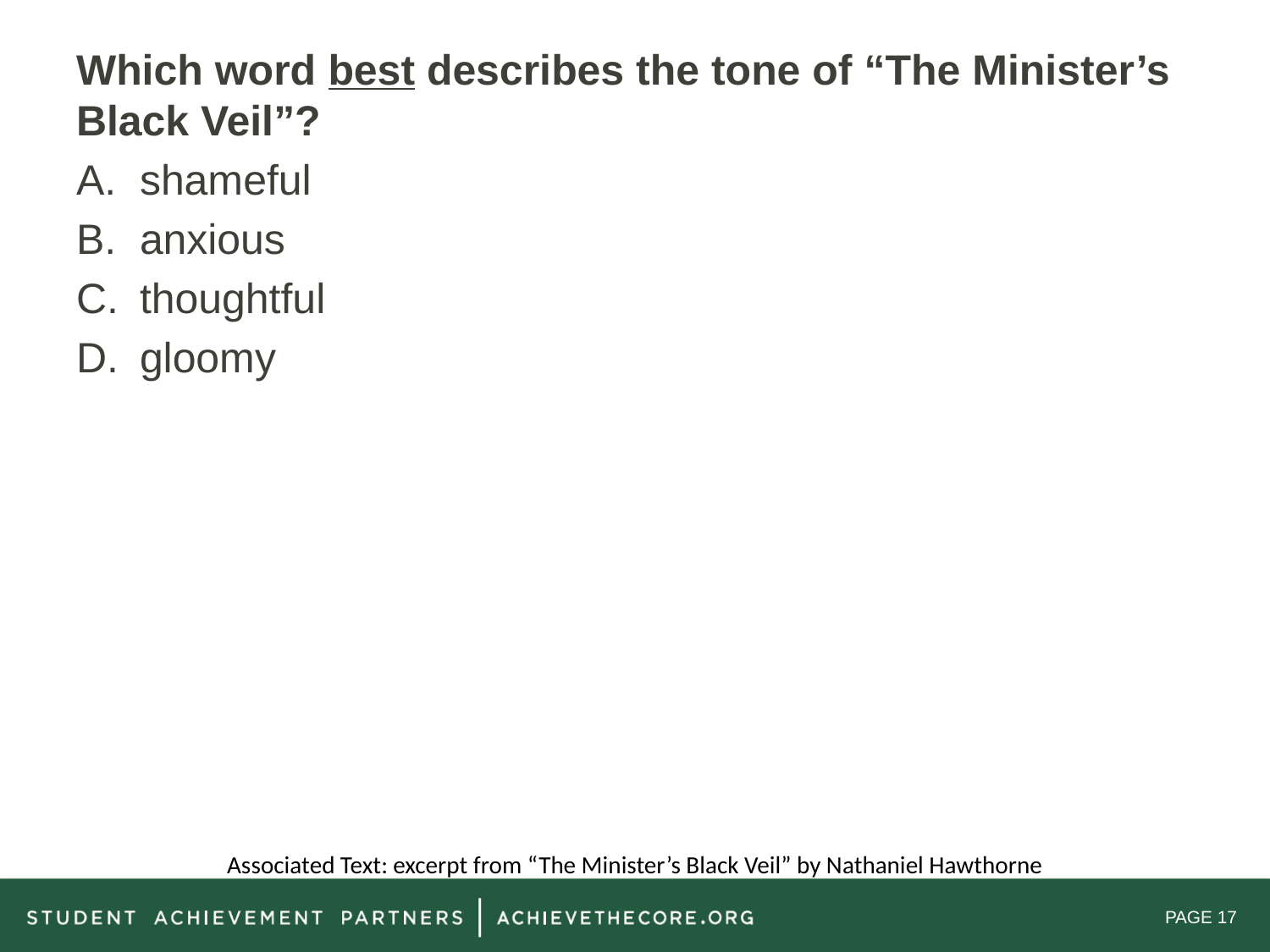

Which word best describes the tone of “The Minister’s Black Veil”?
shameful
anxious
thoughtful
gloomy
Associated Text: excerpt from “The Minister’s Black Veil” by Nathaniel Hawthorne